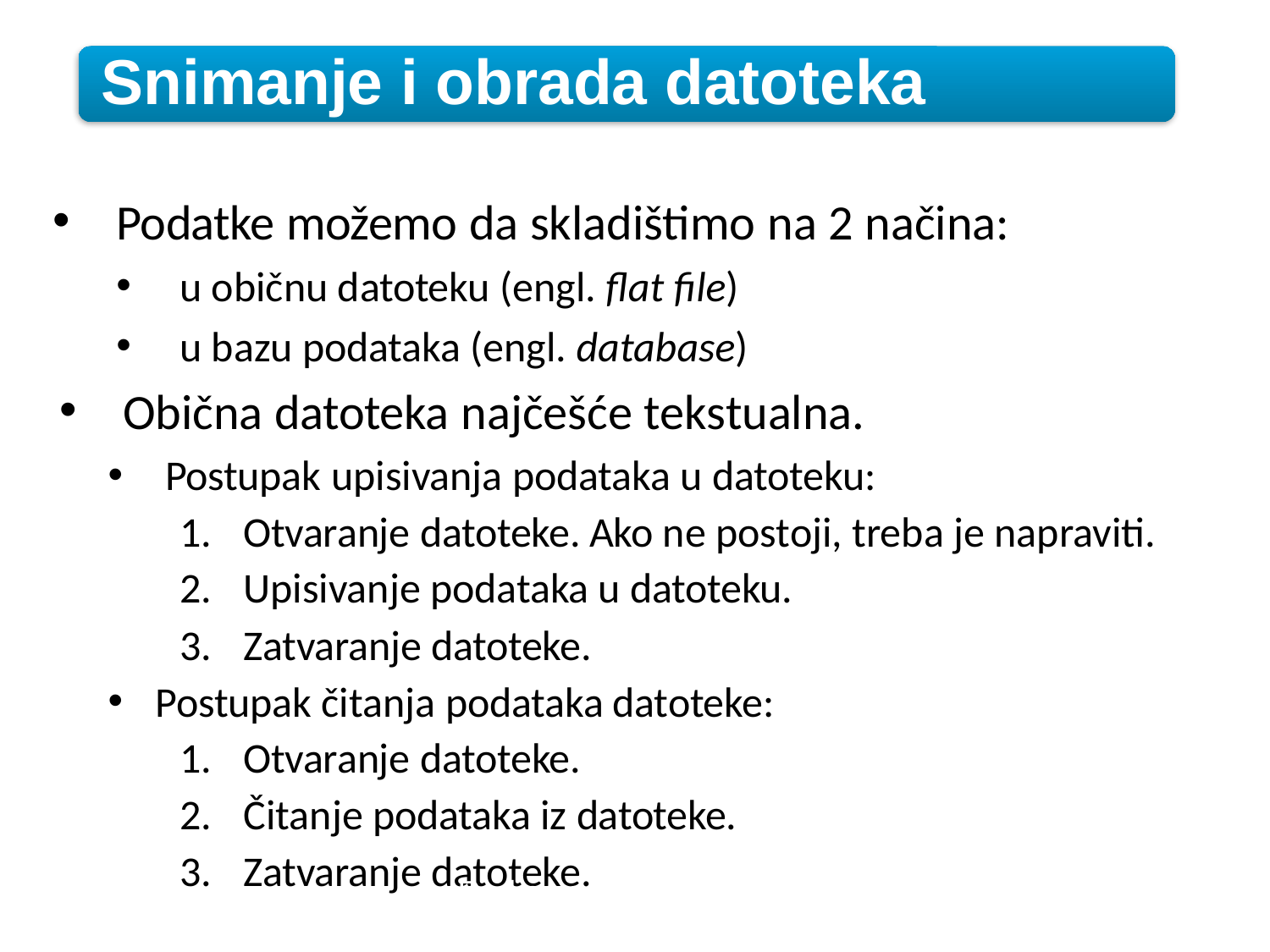

Snimanje i obrada datoteka
Podatke možemo da skladištimo na 2 načina:
u običnu datoteku (engl. flat file)
u bazu podataka (engl. database)
Obična datoteka najčešće tekstualna.
 Postupak upisivanja podataka u datoteku:
1. Otvaranje datoteke. Ako ne postoji, treba je napraviti.
2. Upisivanje podataka u datoteku.
3. Zatvaranje datoteke.
Postupak čitanja podataka datoteke:
1. Otvaranje datoteke.
2. Čitanje podataka iz datoteke.
3. Zatvaranje datoteke.
Rad sa dato ekama
21